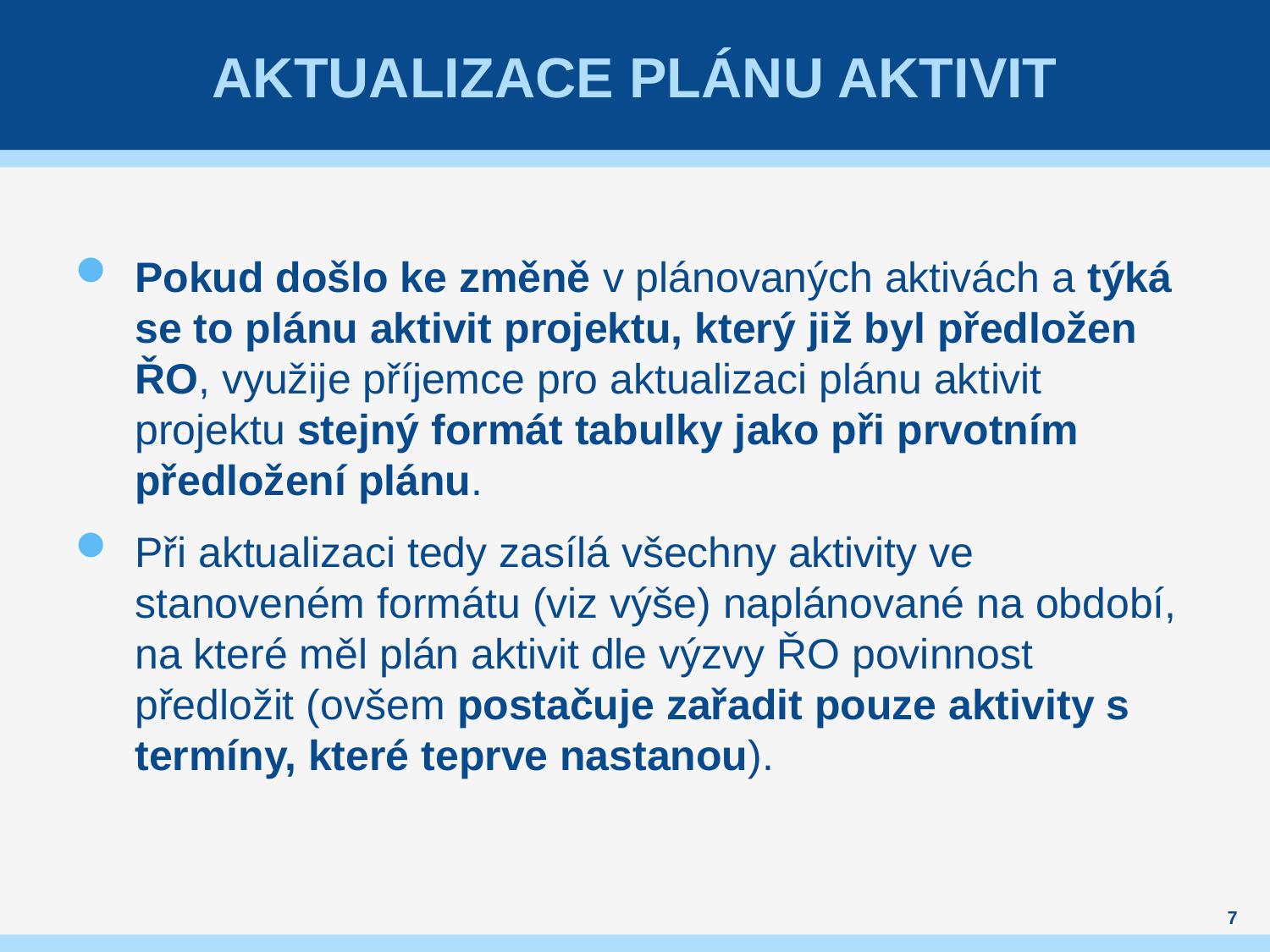

# Aktualizace plánu aktivit
Pokud došlo ke změně v plánovaných aktivách a týká se to plánu aktivit projektu, který již byl předložen ŘO, využije příjemce pro aktualizaci plánu aktivit projektu stejný formát tabulky jako při prvotním předložení plánu.
Při aktualizaci tedy zasílá všechny aktivity ve stanoveném formátu (viz výše) naplánované na období, na které měl plán aktivit dle výzvy ŘO povinnost předložit (ovšem postačuje zařadit pouze aktivity s termíny, které teprve nastanou).

7